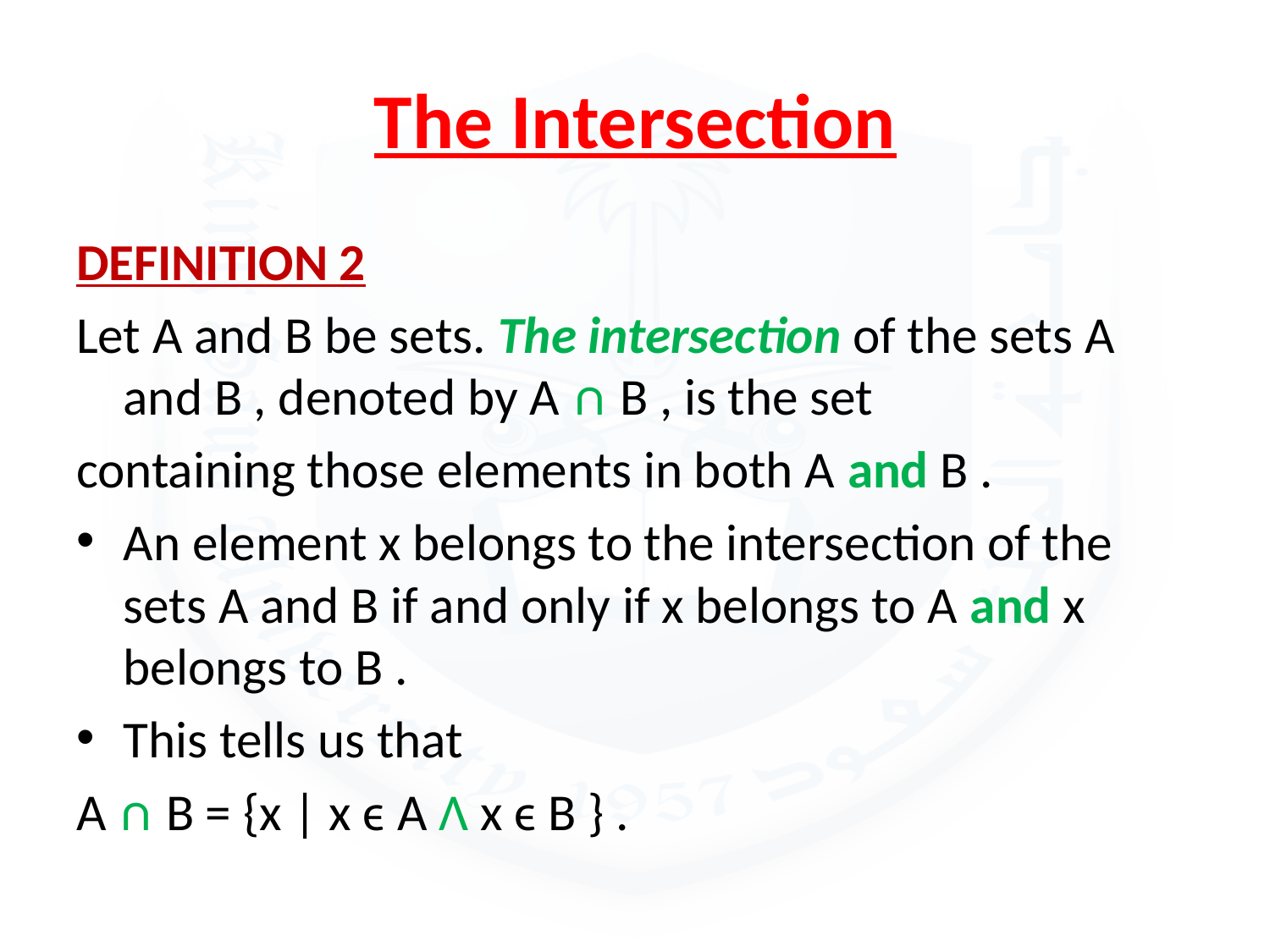

# The Intersection
DEFINITION 2
Let A and B be sets. The intersection of the sets A and B , denoted by A ∩ B , is the set
containing those elements in both A and B .
An element x belongs to the intersection of the sets A and B if and only if x belongs to A and x belongs to B .
This tells us that
A ∩ B = {x | x ϵ A Λ x ϵ B } .